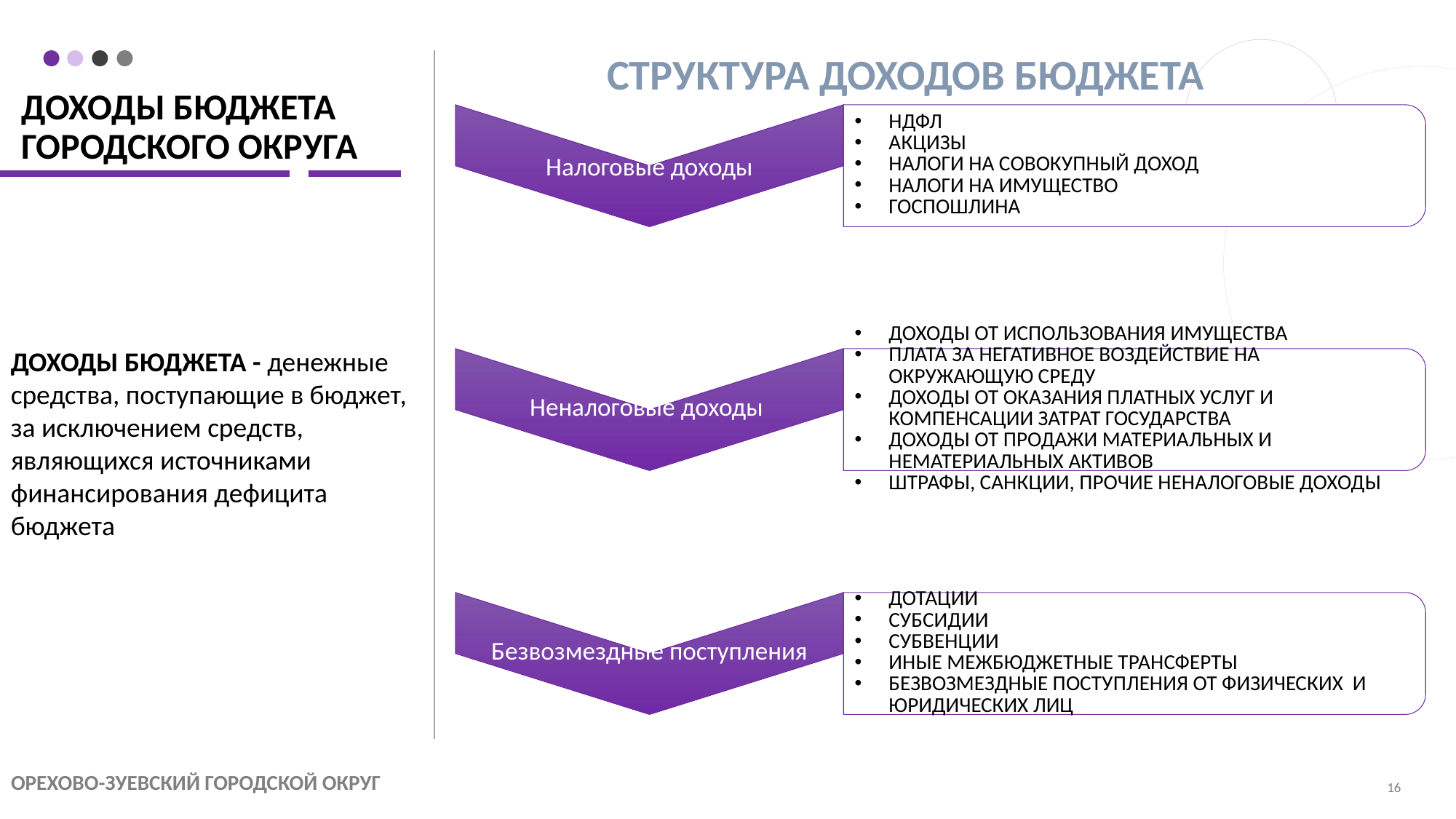

СТРУКТУРА ДОХОДОВ БЮДЖЕТА
# Доходы бюджета городского округа
Налоговые доходы
НДФЛ
АКЦИЗЫ
Неналоговые доходы
ДОХОДЫ ОТ ИСПОЛЬЗОВАНИЯ ИМУЩЕСТВА
ПЛАТА ЗА НЕГАТИВНОЕ ВОЗДЕЙСТВИЕ НА ОКРУЖАЮЩУЮ СРЕДУ
Безвозмездные поступления
ДОТАЦИИ
БЕЗВОЗМЕЗДНЫЕ ПОСТУПЛЕНИЯ ОТ ФИЗИЧЕСКИХ  И ЮРИДИЧЕСКИХ ЛИЦ
НАЛОГИ НА СОВОКУПНЫЙ ДОХОД
НАЛОГИ НА ИМУЩЕСТВО
ГОСПОШЛИНА
ДОХОДЫ ОТ ОКАЗАНИЯ ПЛАТНЫХ УСЛУГ И КОМПЕНСАЦИИ ЗАТРАТ ГОСУДАРСТВА
ДОХОДЫ ОТ ПРОДАЖИ МАТЕРИАЛЬНЫХ И НЕМАТЕРИАЛЬНЫХ АКТИВОВ
ШТРАФЫ, САНКЦИИ, ПРОЧИЕ НЕНАЛОГОВЫЕ ДОХОДЫ
СУБСИДИИ
СУБВЕНЦИИ
ИНЫЕ МЕЖБЮДЖЕТНЫЕ ТРАНСФЕРТЫ
ДОХОДЫ БЮДЖЕТА - денежные средства, поступающие в бюджет,
за исключением средств, являющихся источниками финансирования дефицита бюджета
Орехово-зуевский городской округ
16